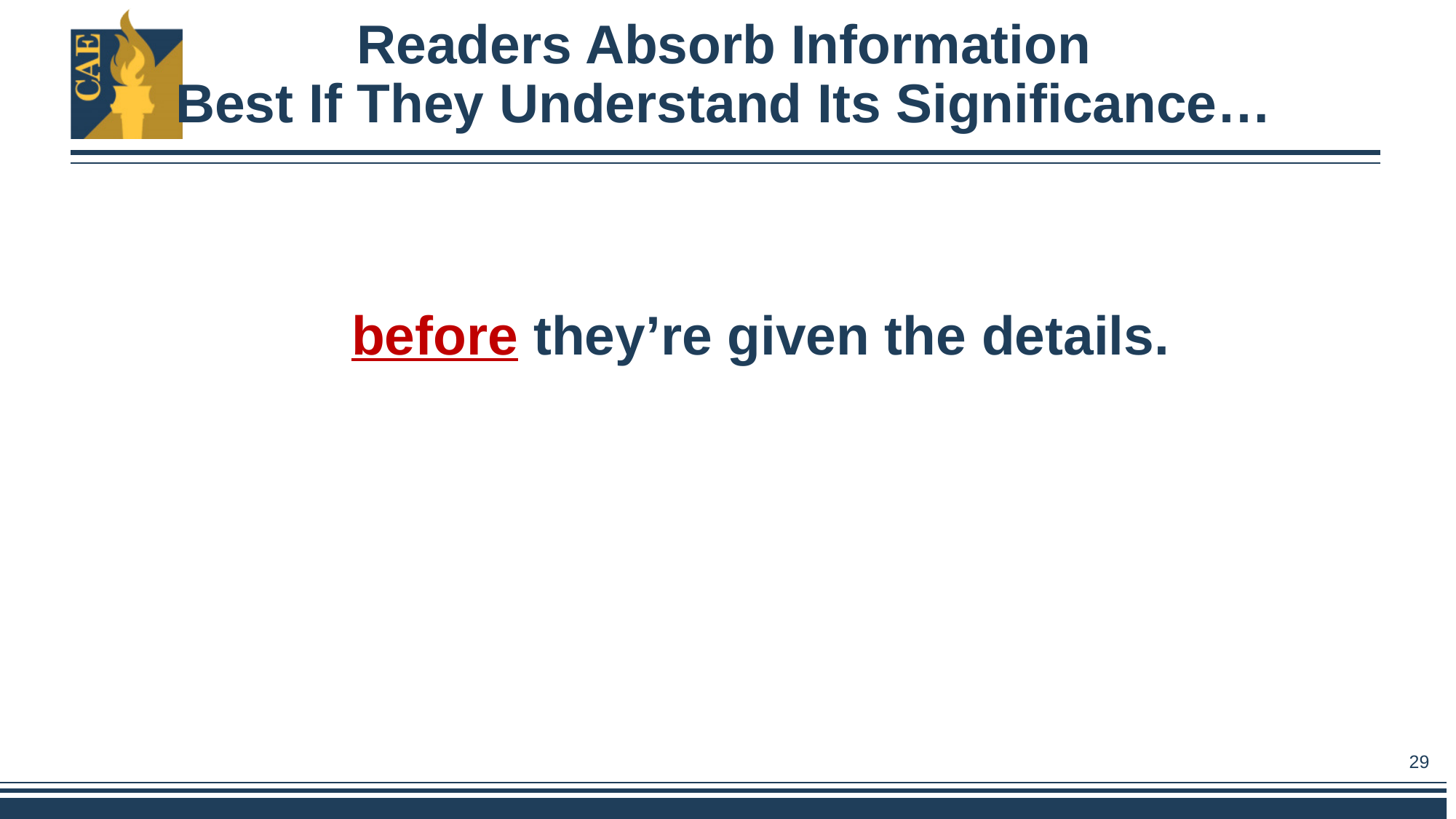

# Readers Absorb Information Best If They Understand Its Significance…
before they’re given the details.

29